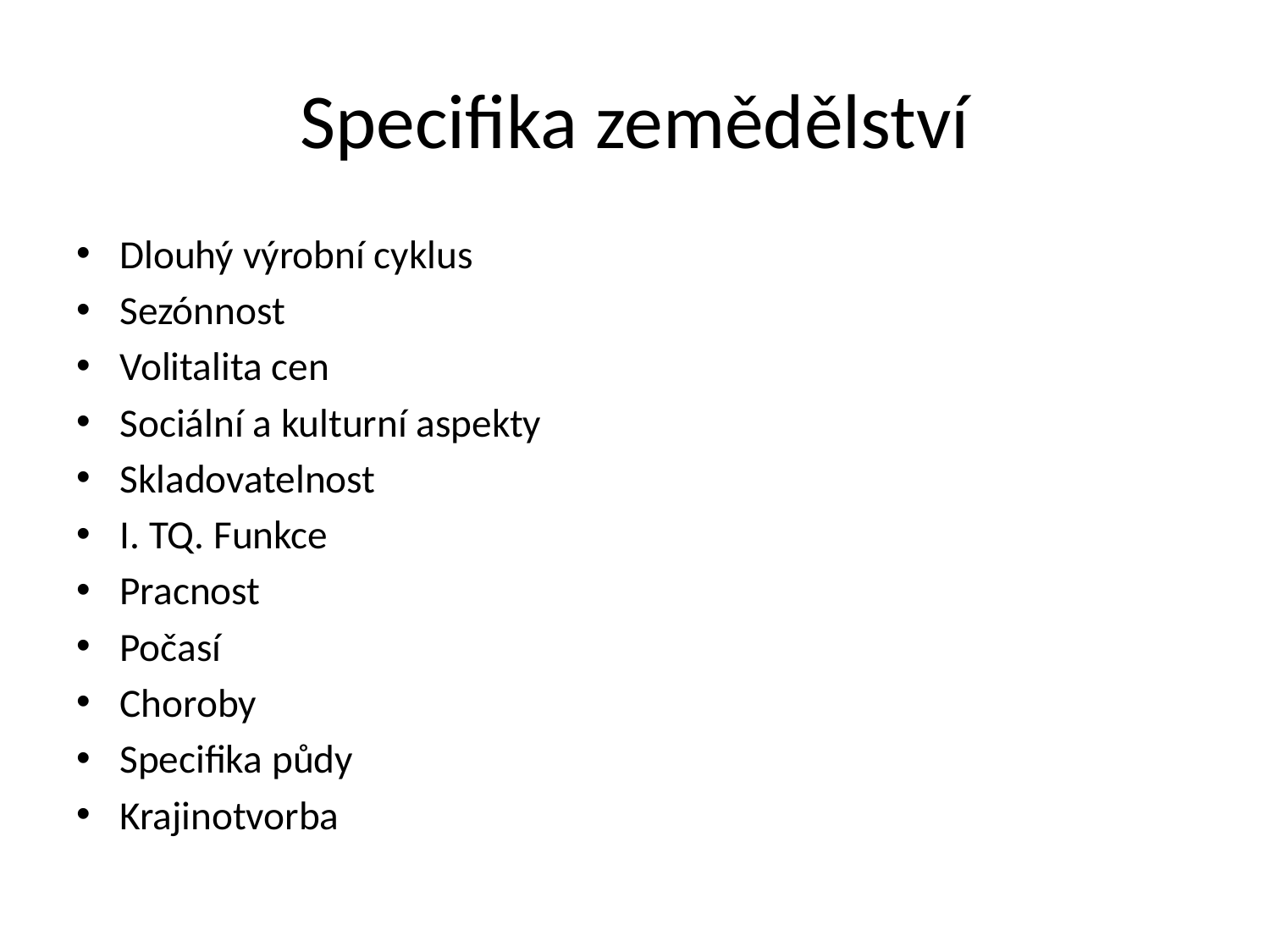

# Specifika zemědělství
Dlouhý výrobní cyklus
Sezónnost
Volitalita cen
Sociální a kulturní aspekty
Skladovatelnost
I. TQ. Funkce
Pracnost
Počasí
Choroby
Specifika půdy
Krajinotvorba